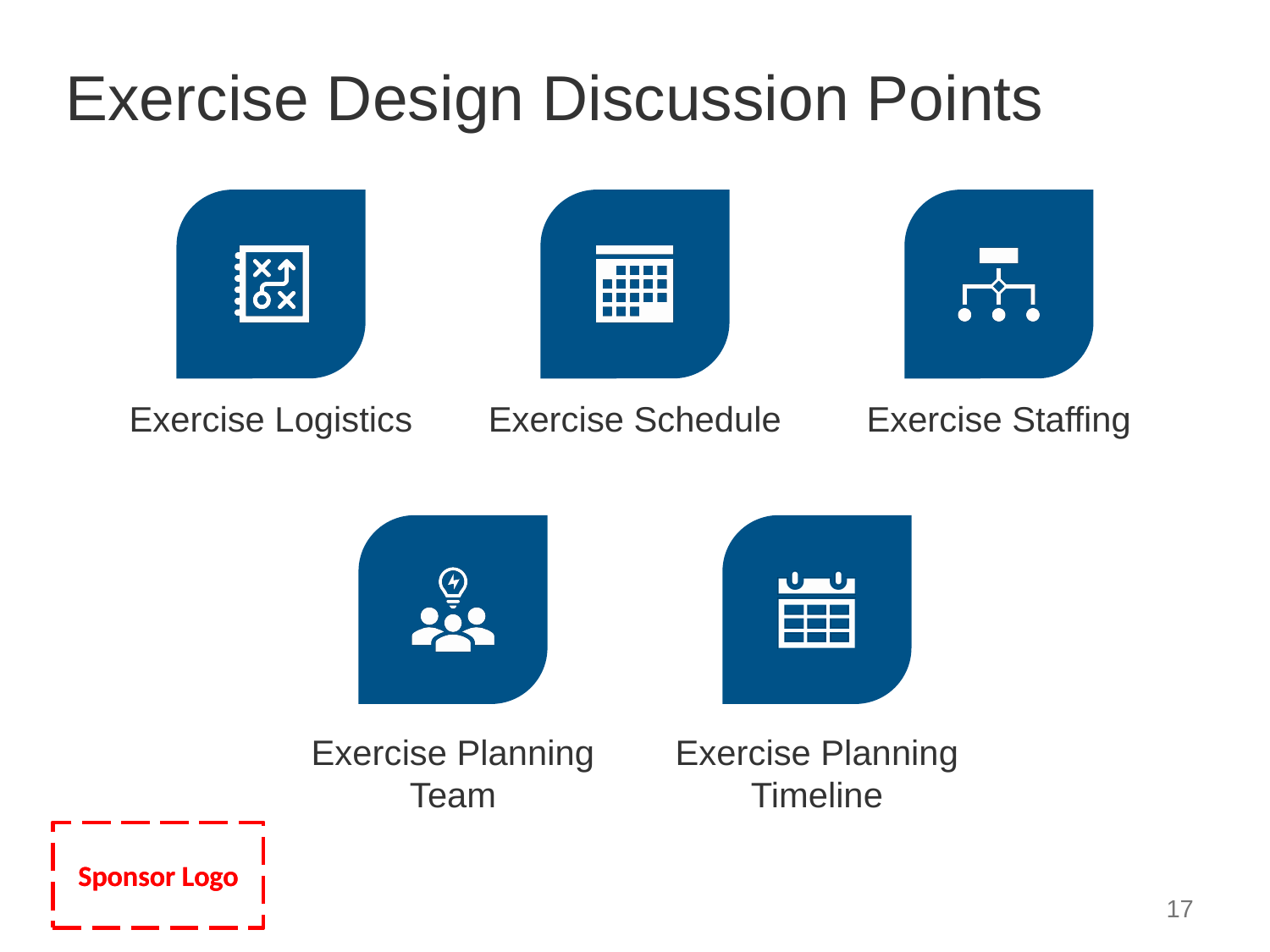

# Exercise Design Discussion Points
Exercise Logistics
Exercise Schedule
Exercise Staffing
Exercise Planning Team
Exercise Planning Timeline

Sponsor Logo
17